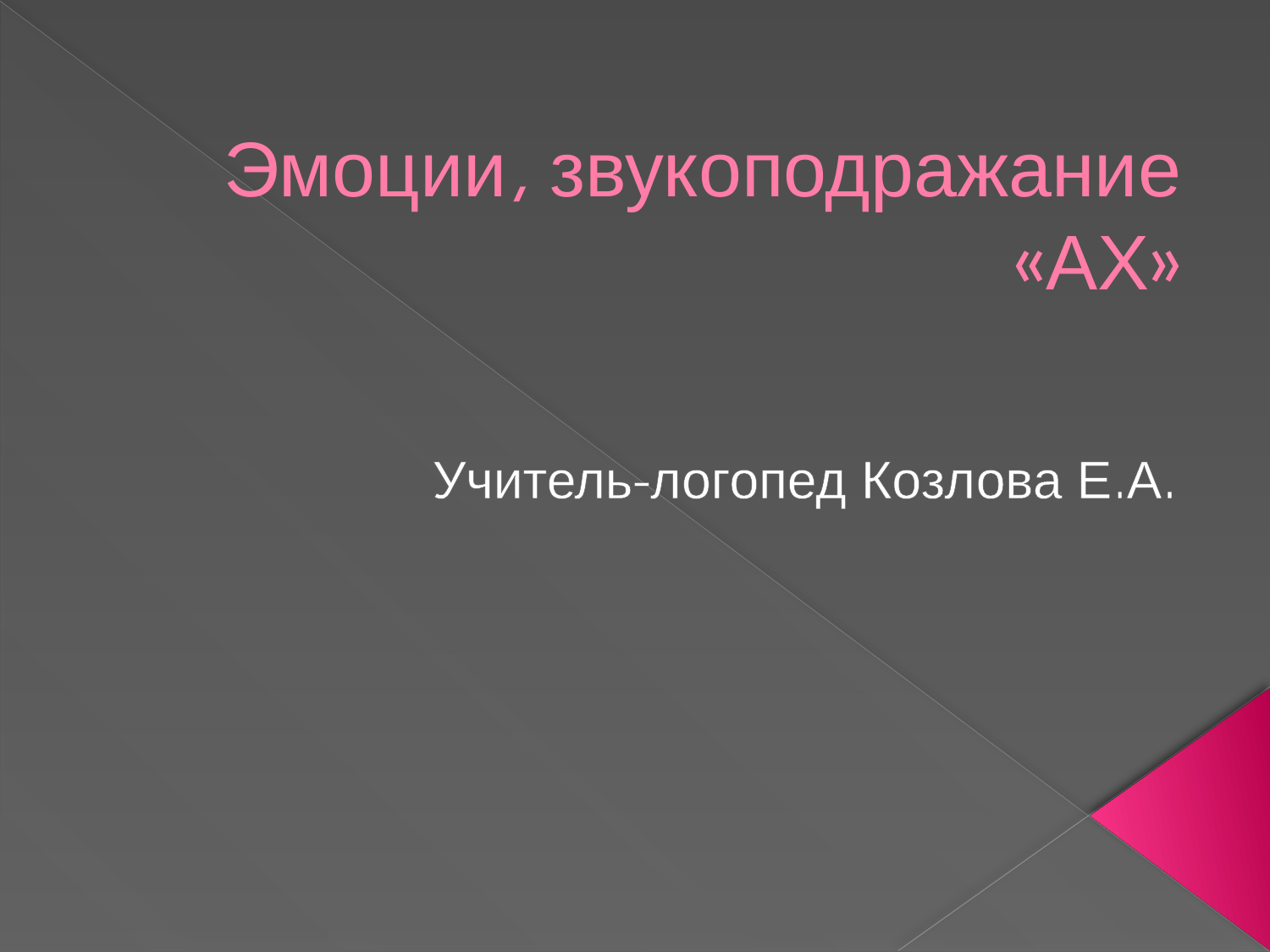

# Эмоции, звукоподражание «АХ»

Учитель-логопед Козлова Е.А.